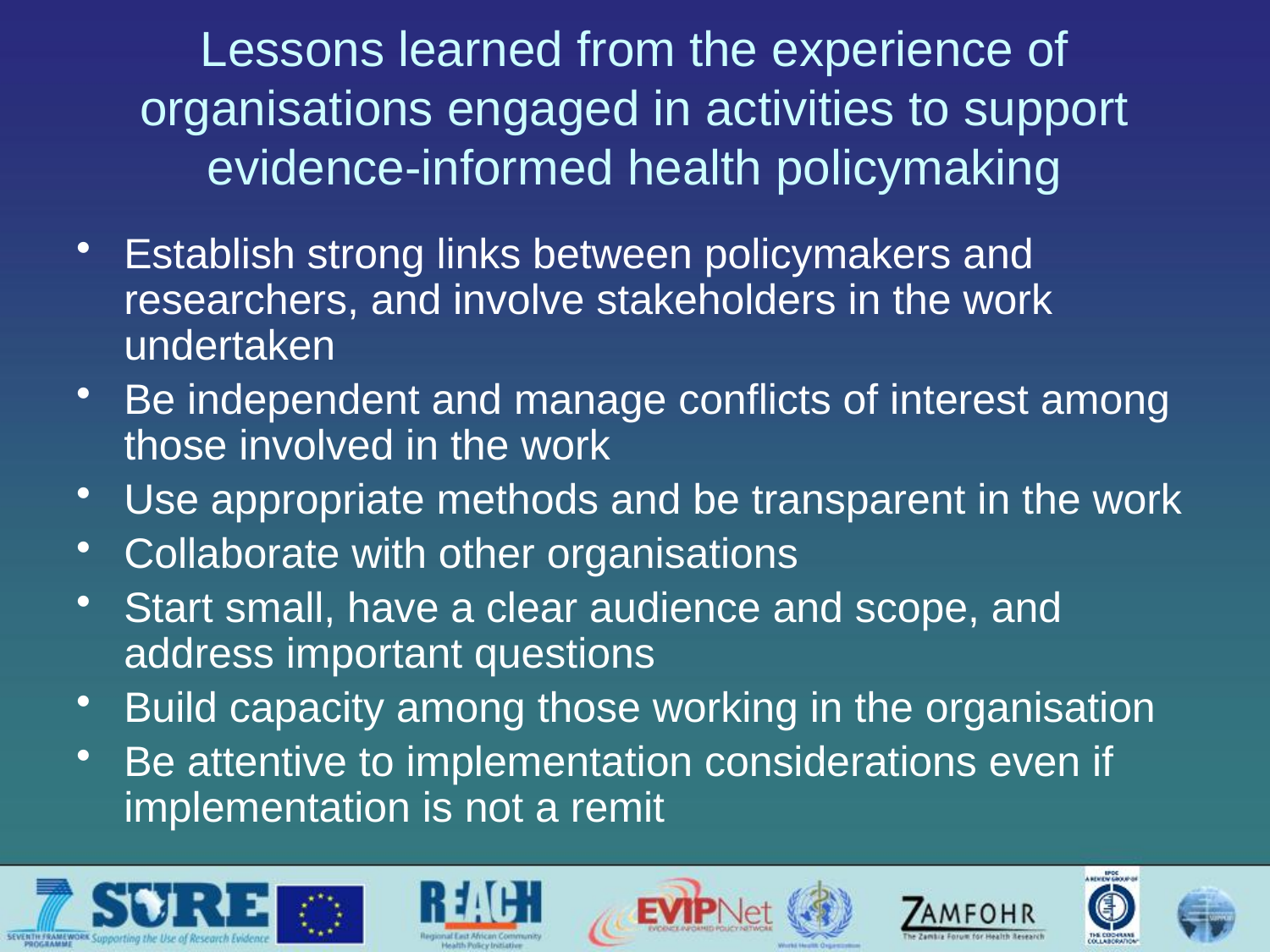

# Lessons learned from the experience of organisations engaged in activities to support evidence-informed health policymaking
Establish strong links between policymakers and researchers, and involve stakeholders in the work undertaken
Be independent and manage conflicts of interest among those involved in the work
Use appropriate methods and be transparent in the work
Collaborate with other organisations
Start small, have a clear audience and scope, and address important questions
Build capacity among those working in the organisation
Be attentive to implementation considerations even if implementation is not a remit